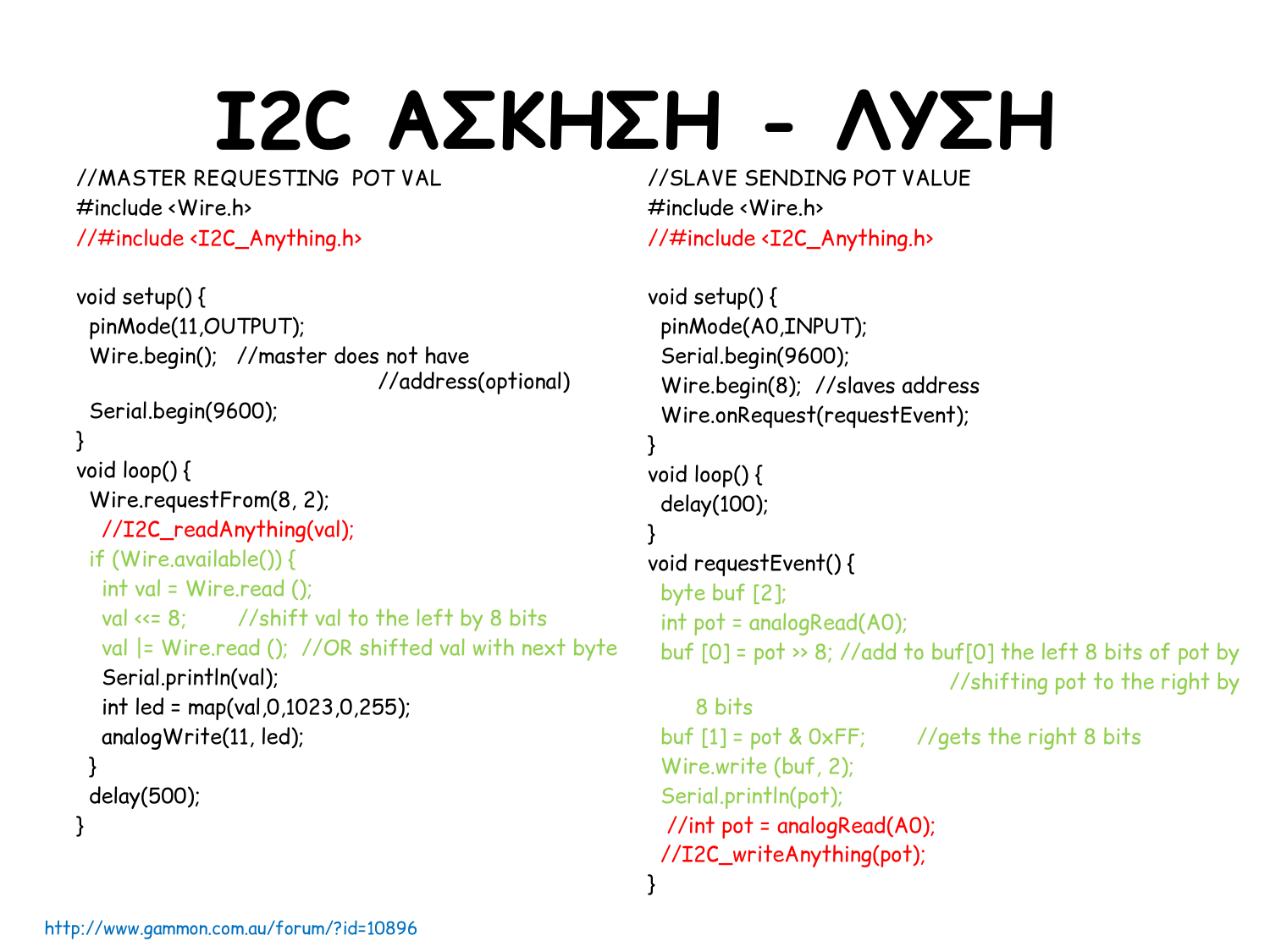

# I2C ΑΣΚΗΣΗ - ΛΥΣΗ
//MASTER REQUESTING  POT VAL
#include <Wire.h>
//#include <I2C_Anything.h>

void setup() {
  pinMode(11,OUTPUT);
  Wire.begin();   //master does not have 			//address(optional)
  Serial.begin(9600);
}
void loop() {
  Wire.requestFrom(8, 2);
    //I2C_readAnything(val);
  if (Wire.available()) {
    int val = Wire.read ();
    val <<= 8;        //shift val to the left by 8 bits
    val |= Wire.read ();  //OR shifted val with next byte
    Serial.println(val);
    int led = map(val,0,1023,0,255);
    analogWrite(11, led);
  }
  delay(500);
}
//SLAVE SENDING POT VALUE
#include <Wire.h>
//#include <I2C_Anything.h>

void setup() {
  pinMode(A0,INPUT);
  Serial.begin(9600);
  Wire.begin(8);  //slaves address
  Wire.onRequest(requestEvent);
}
void loop() {
  delay(100);
}
void requestEvent() {
  byte buf [2];
  int pot = analogRead(A0);
  buf [0] = pot >> 8; //add to buf[0] the left 8 bits of pot by
			//shifting pot to the right by 8 bits
  buf [1] = pot & 0xFF;        //gets the right 8 bits
  Wire.write (buf, 2);
  Serial.println(pot);
   //int pot = analogRead(A0);
  //I2C_writeAnything(pot);
}
http://www.gammon.com.au/forum/?id=10896